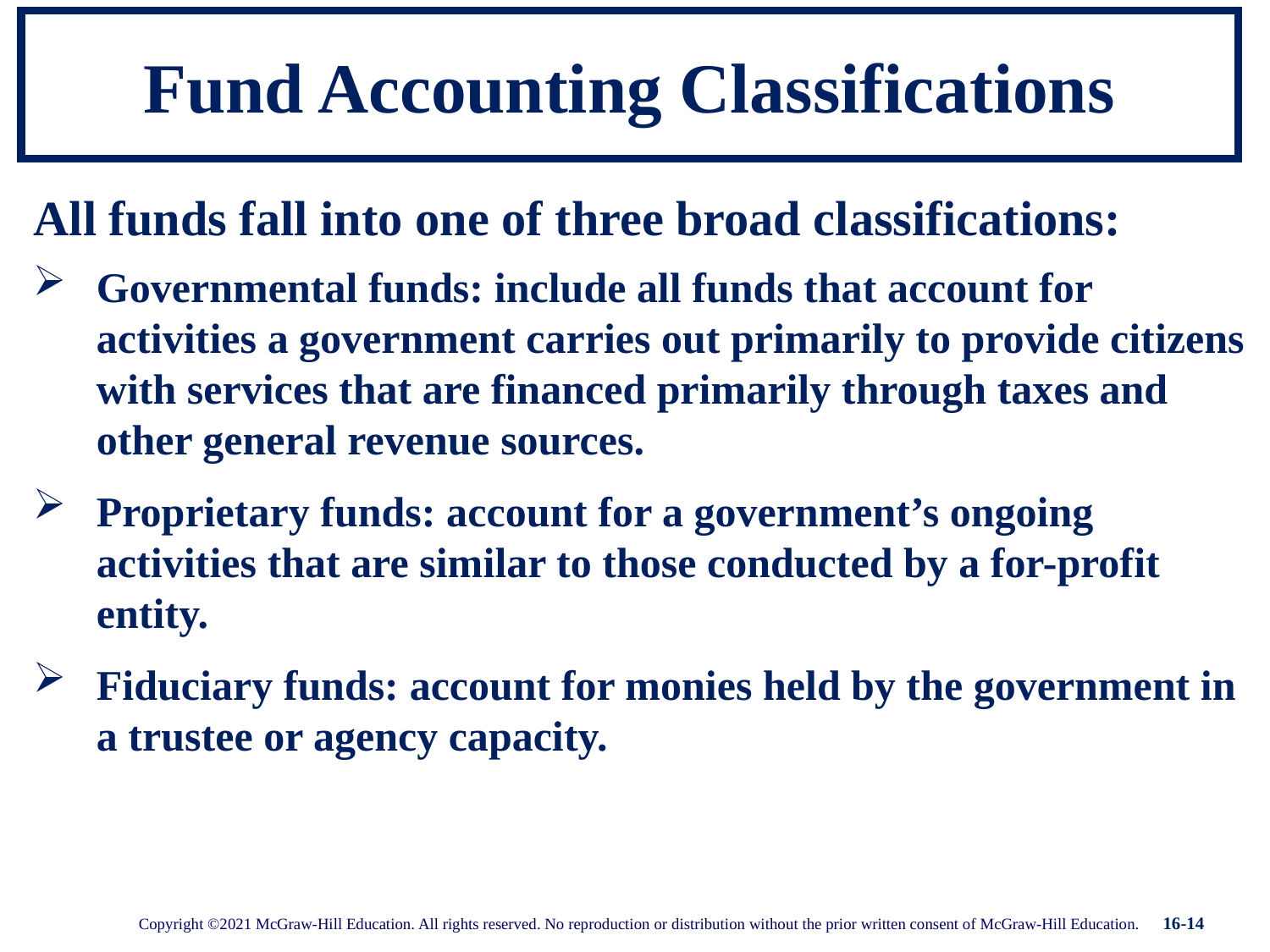

# Fund Accounting Classifications
All funds fall into one of three broad classifications:
Governmental funds: include all funds that account for activities a government carries out primarily to provide citizens with services that are financed primarily through taxes and other general revenue sources.
Proprietary funds: account for a government’s ongoing activities that are similar to those conducted by a for-profit entity.
Fiduciary funds: account for monies held by the government in a trustee or agency capacity.
16-14
Copyright ©2021 McGraw-Hill Education. All rights reserved. No reproduction or distribution without the prior written consent of McGraw-Hill Education.